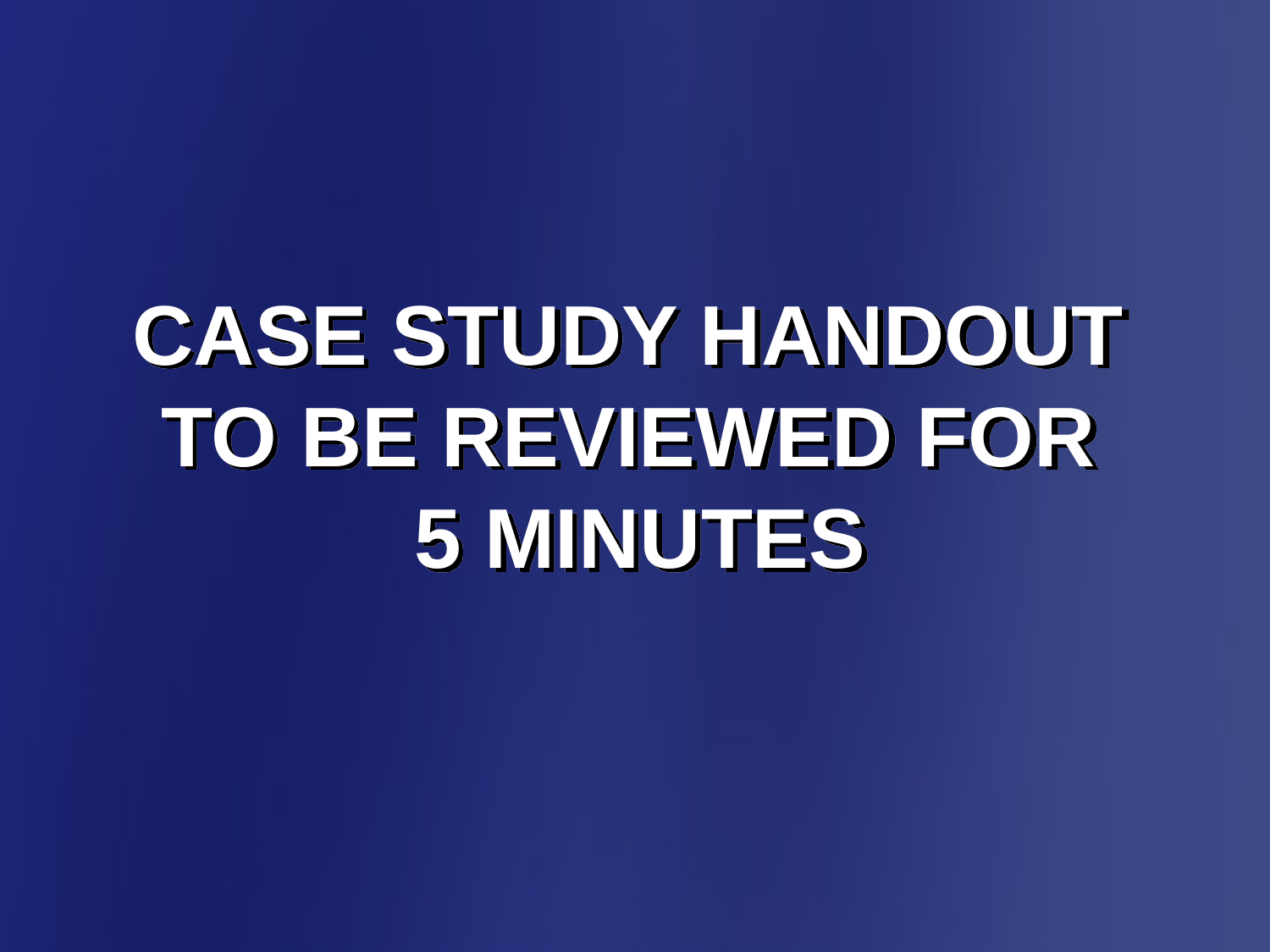

# CASE STUDY HANDOUT TO BE REVIEWED FOR 5 MINUTES